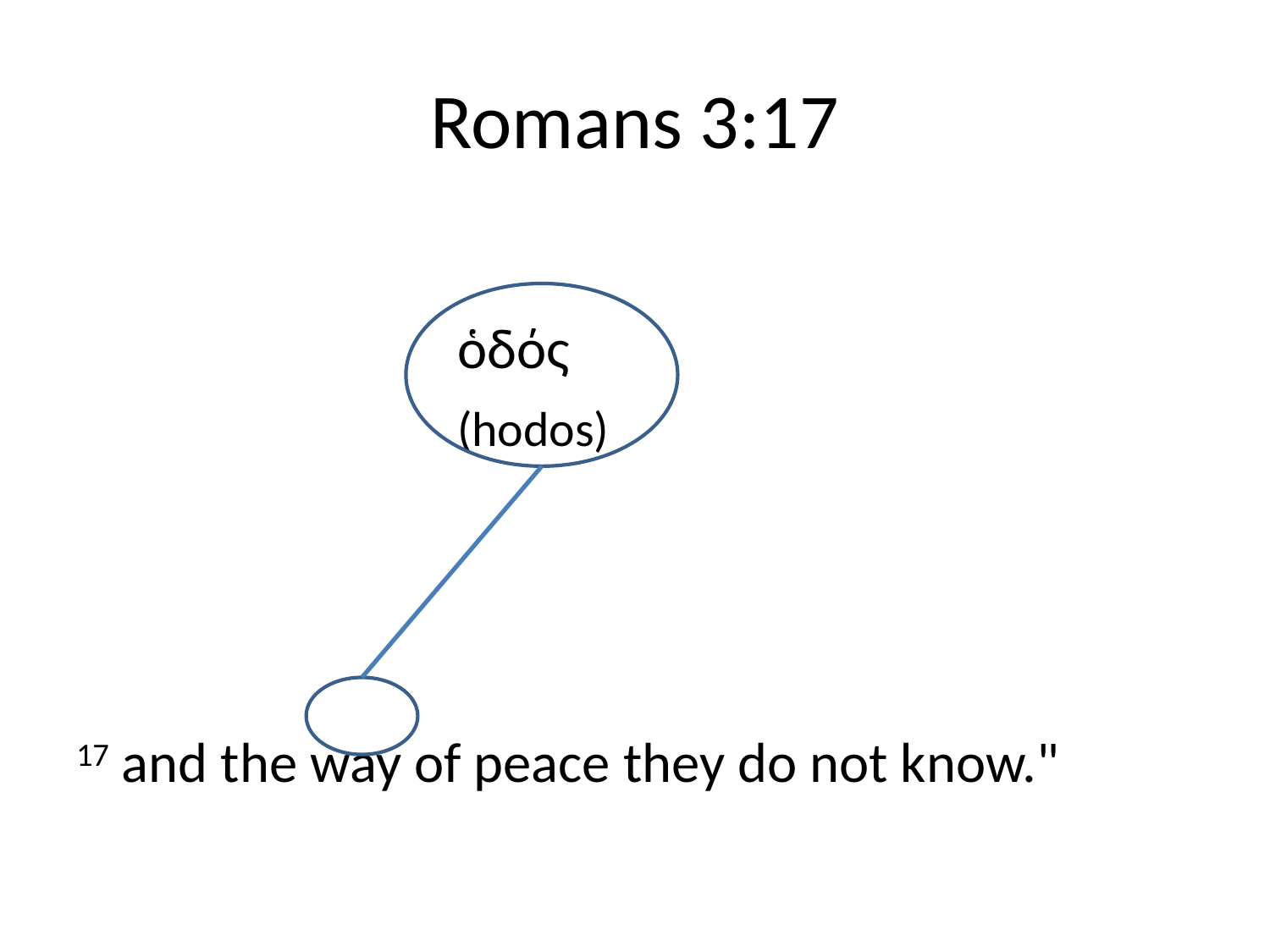

# Romans 3:17

			ὁδός
			(hodos)

17 and the way of peace they do not know."